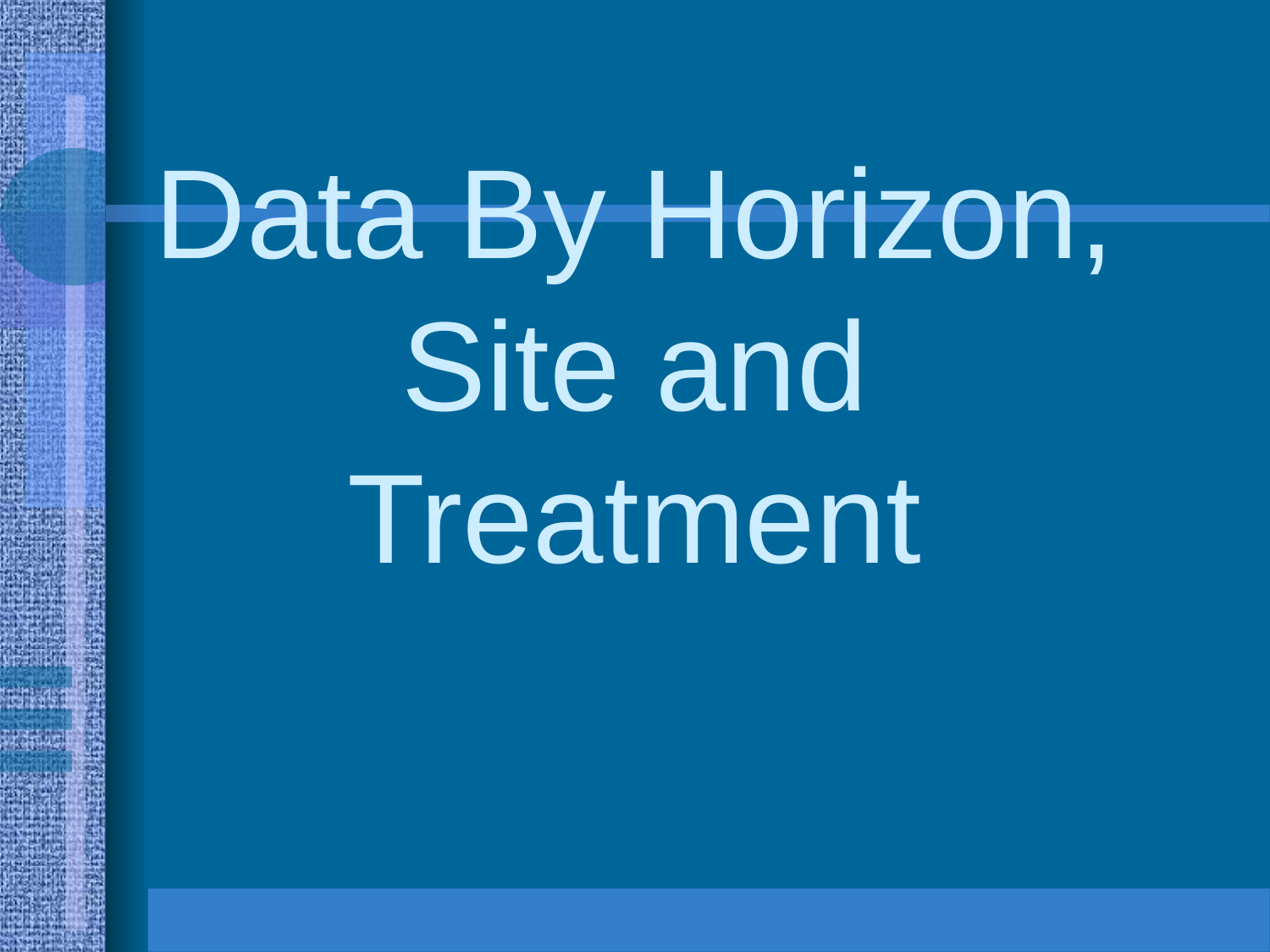

# Data By Horizon, Site and Treatment